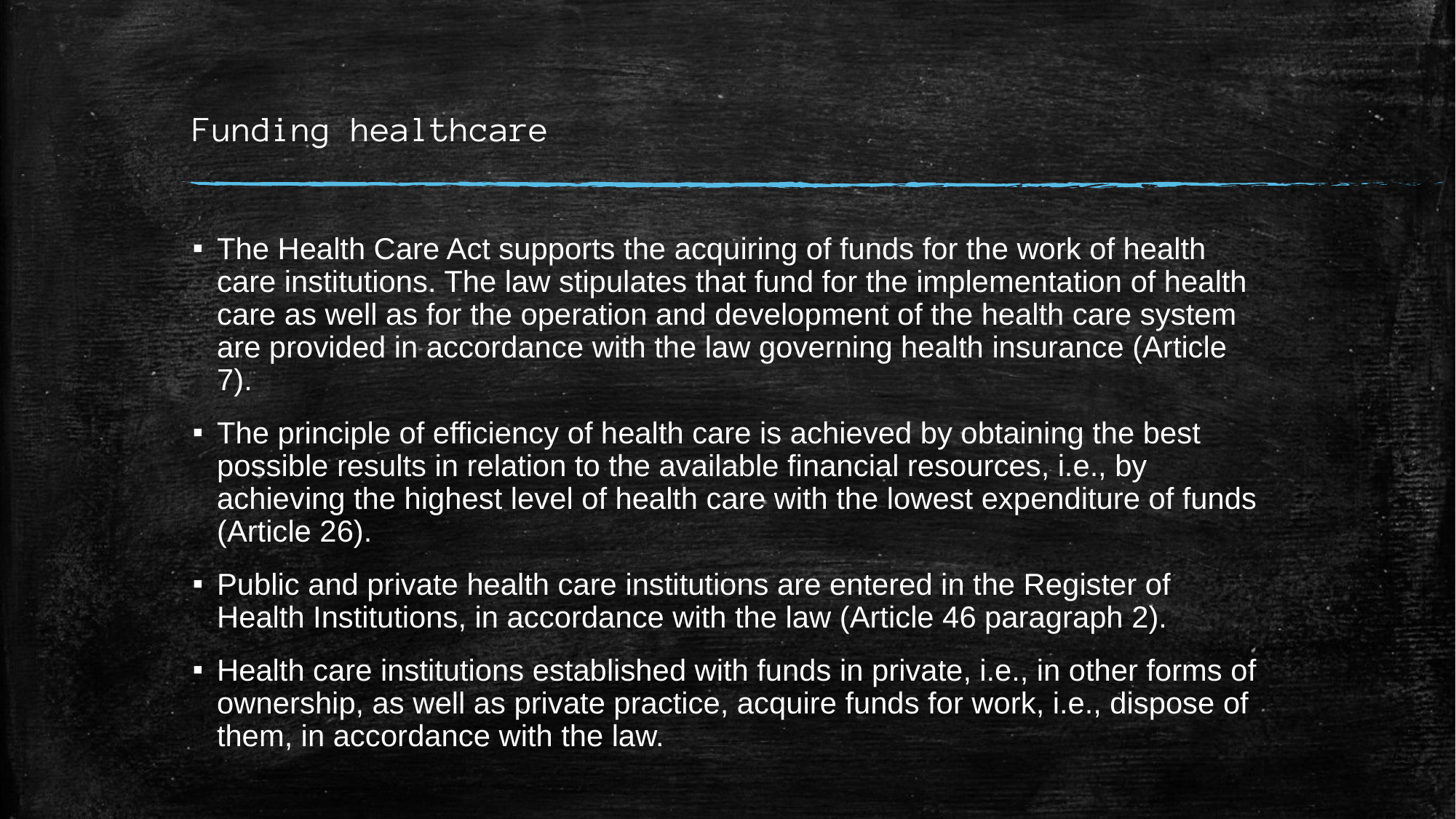

# Funding healthcare
The Health Care Act supports the acquiring of funds for the work of health care institutions. The law stipulates that fund for the implementation of health care as well as for the operation and development of the health care system are provided in accordance with the law governing health insurance (Article 7).
The principle of efficiency of health care is achieved by obtaining the best possible results in relation to the available ﬁnancial resources, i.e., by achieving the highest level of health care with the lowest expenditure of funds (Article 26).
Public and private health care institutions are entered in the Register of Health Institutions, in accordance with the law (Article 46 paragraph 2).
Health care institutions established with funds in private, i.e., in other forms of ownership, as well as private practice, acquire funds for work, i.e., dispose of them, in accordance with the law.